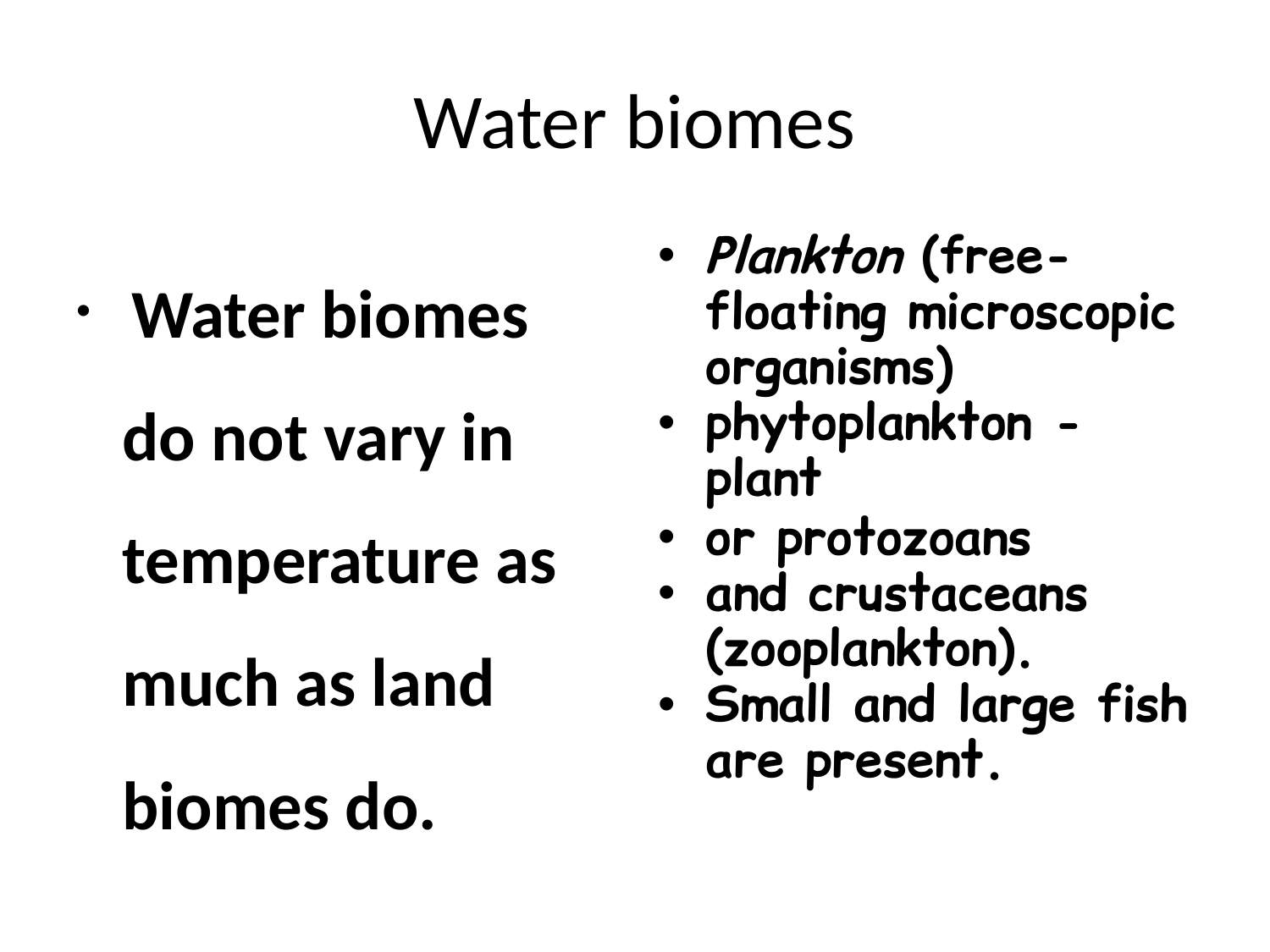

# Water biomes
 Water biomes do not vary in temperature as much as land biomes do.
Plankton (free-floating microscopic organisms)
phytoplankton - plant
or protozoans
and crustaceans (zooplankton).
Small and large fish are present.